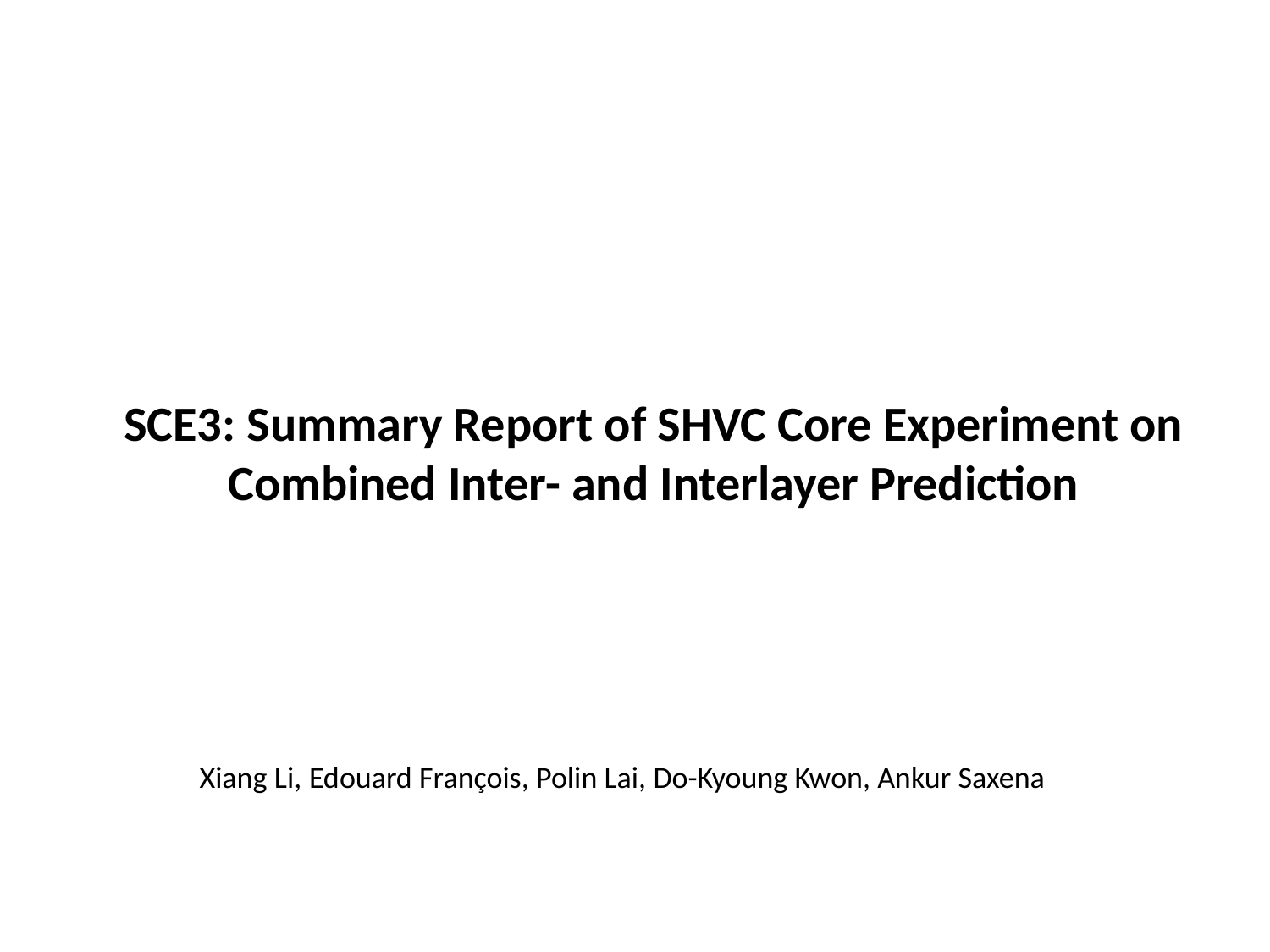

# SCE3: Summary Report of SHVC Core Experiment on Combined Inter- and Interlayer Prediction
Xiang Li, Edouard François, Polin Lai, Do-Kyoung Kwon, Ankur Saxena